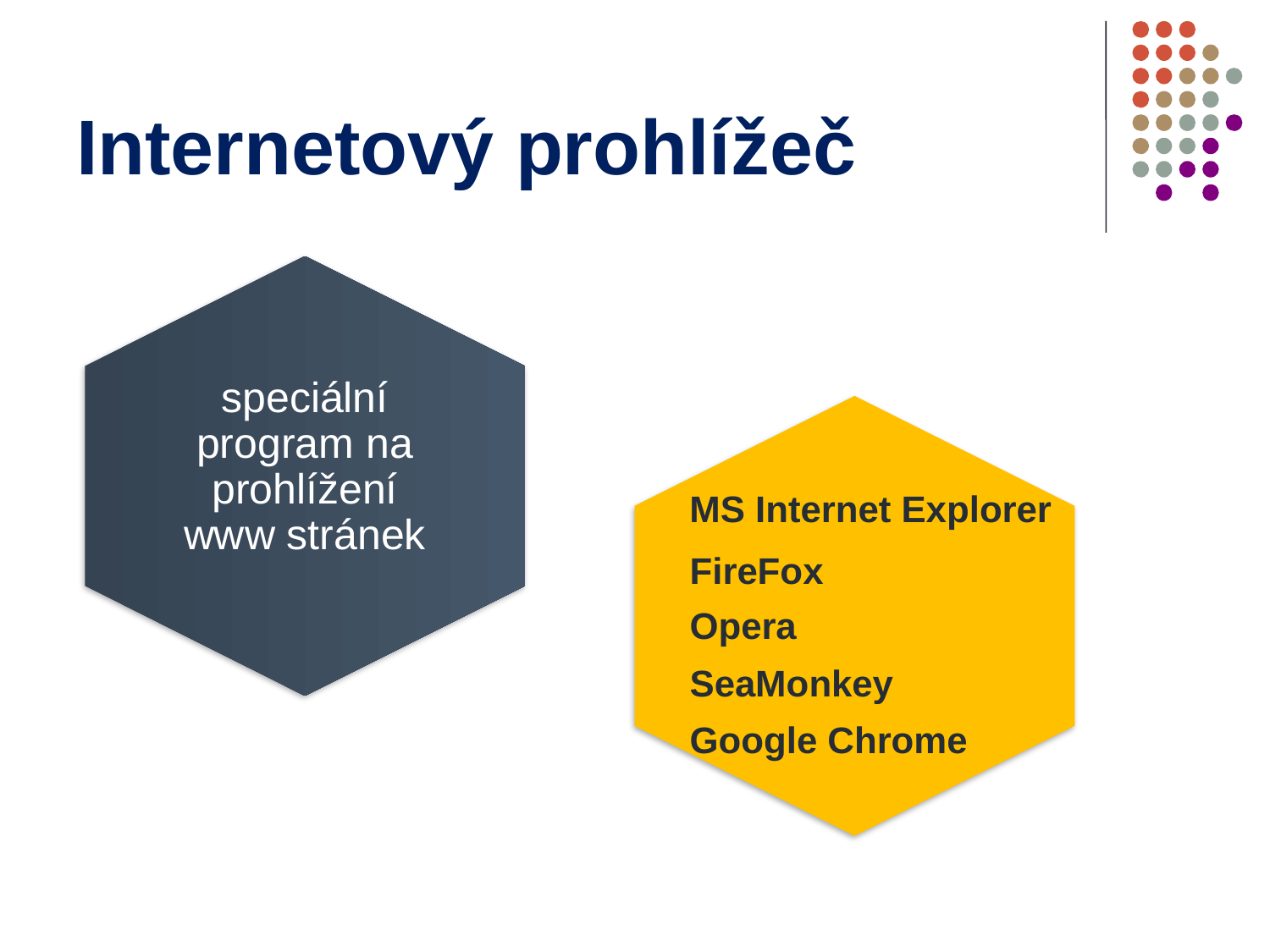

# Internetový prohlížeč

speciální program na prohlížení www stránek

MS Internet Explorer
FireFox
Opera
SeaMonkey
Google Chrome